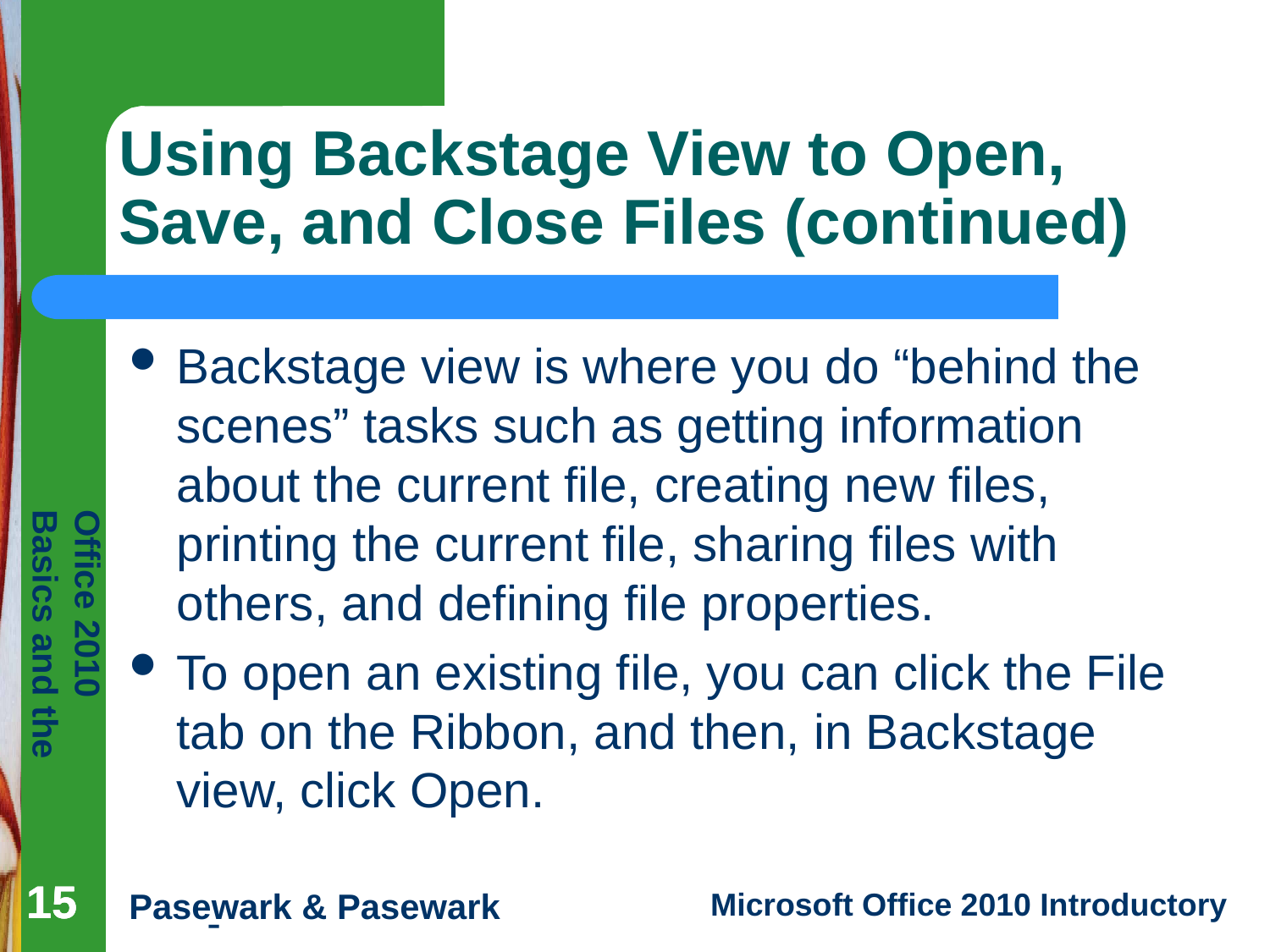

# Using Backstage View to Open, Save, and Close Files (continued)
Backstage view is where you do “behind the scenes” tasks such as getting information about the current file, creating new files, printing the current file, sharing files with others, and defining file properties.
To open an existing file, you can click the File tab on the Ribbon, and then, in Backstage view, click Open.

-
15
15
15